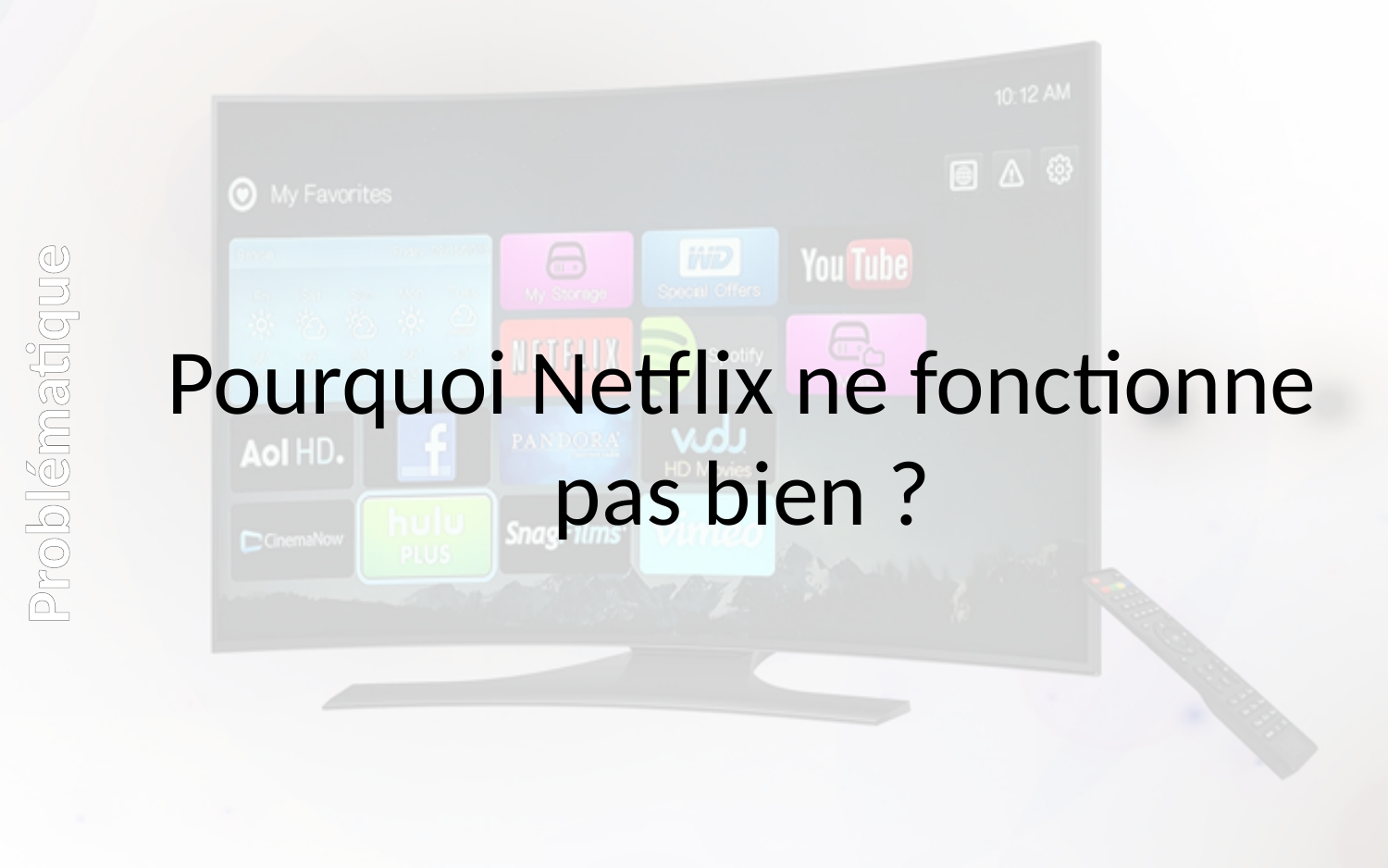

Pourquoi Netflix ne fonctionne
pas bien ?
Problématique